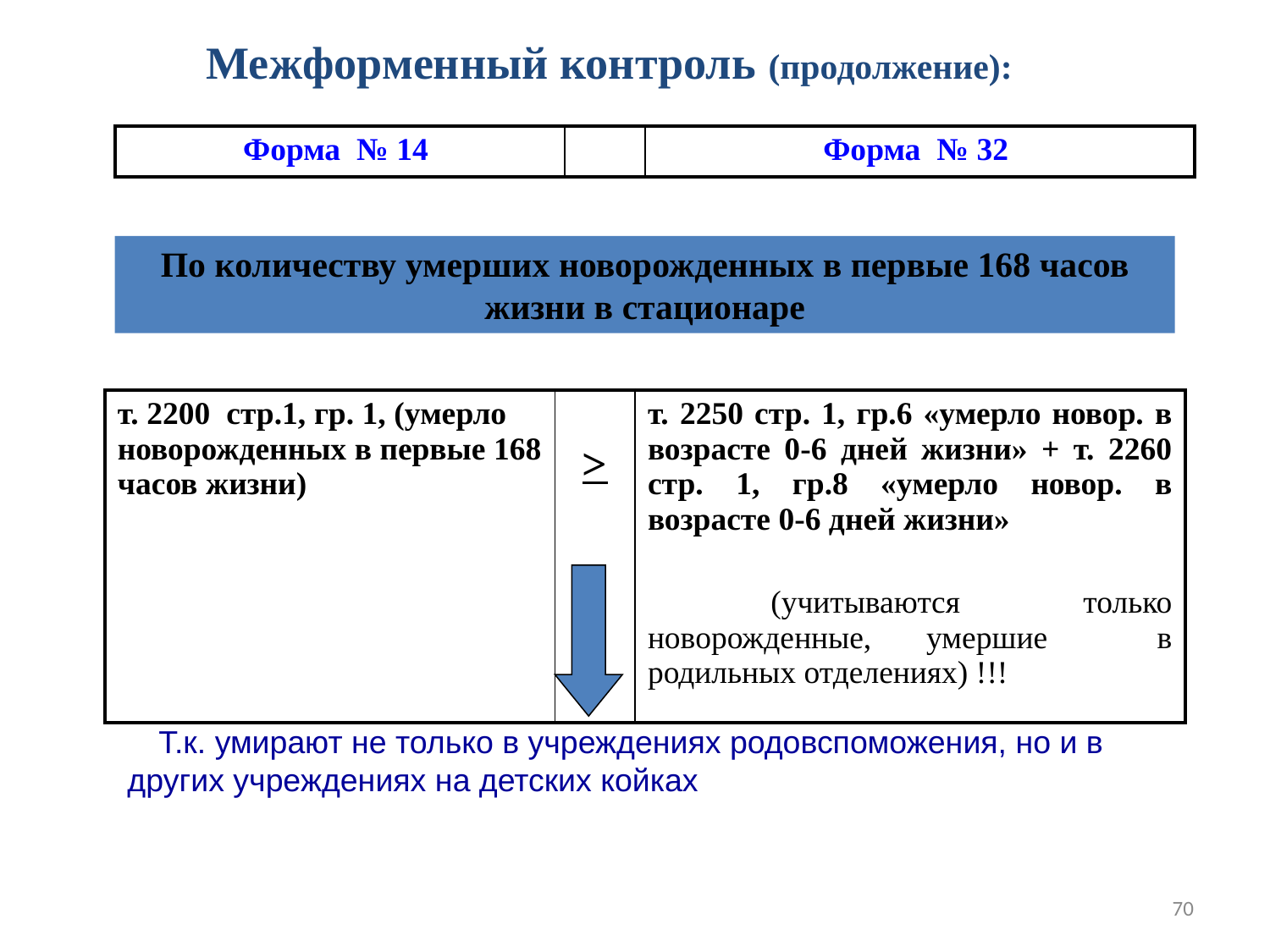

Межформенный контроль (продолжение):
| Форма № 14 |  | Форма № 32 |
| --- | --- | --- |
По количеству умерших новорожденных в первые 168 часов жизни в стационаре
| т. 2200 стр.1, гр. 1, (умерло новорожденных в первые 168 часов жизни) | > | т. 2250 стр. 1, гр.6 «умерло новор. в возрасте 0-6 дней жизни» + т. 2260 стр. 1, гр.8 «умерло новор. в возрасте 0-6 дней жизни» (учитываются только новорожденные, умершие в родильных отделениях) !!! |
| --- | --- | --- |

    Т.к. умирают не только в учреждениях родовспоможения, но и в других учреждениях на детских койках
70